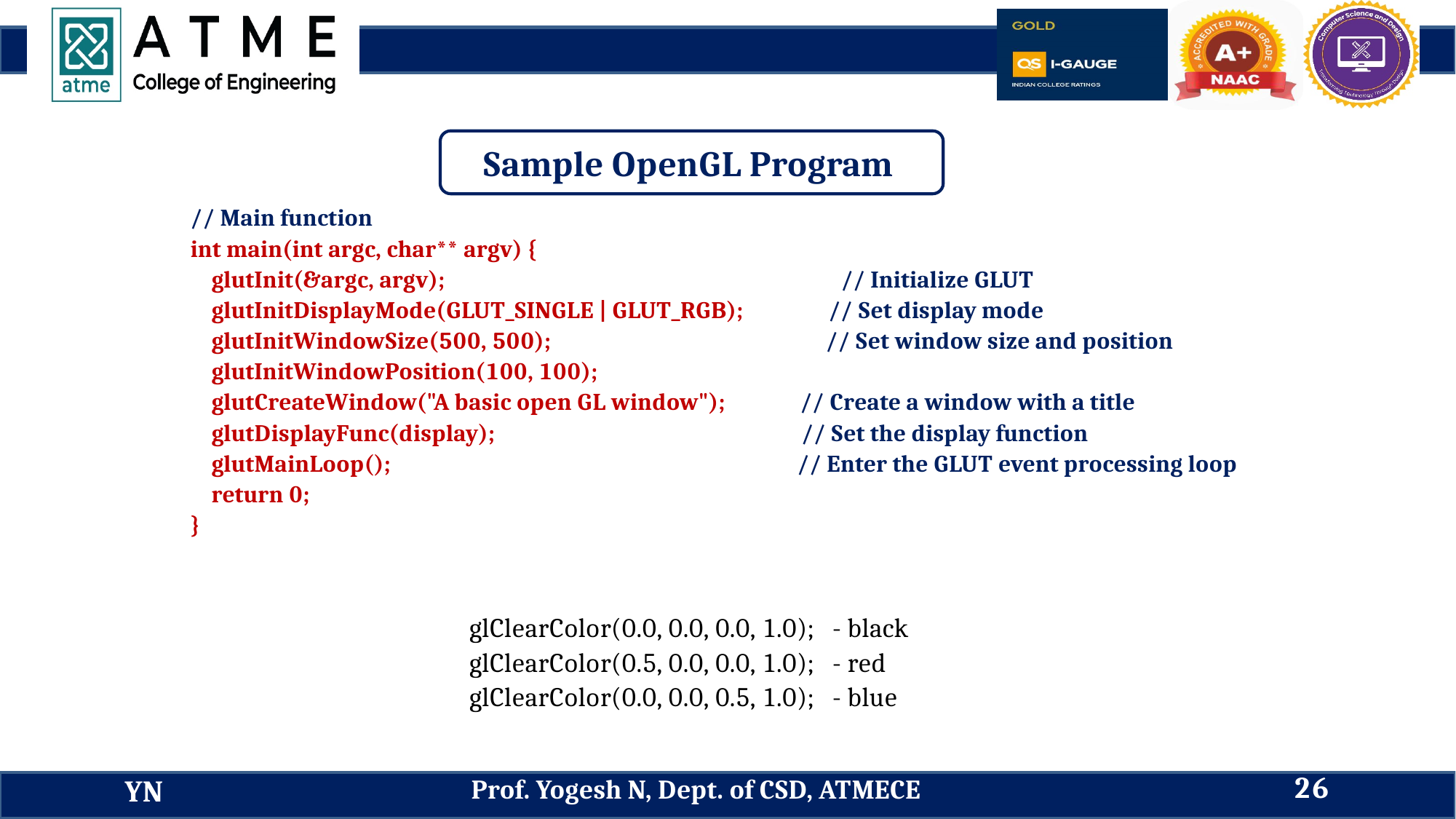

Sample OpenGL Program
// Main function
int main(int argc, char** argv) {
    glutInit(&argc, argv);                                                                           // Initialize GLUT
    glutInitDisplayMode(GLUT_SINGLE | GLUT_RGB);                // Set display mode
    glutInitWindowSize(500, 500);                                                    // Set window size and position
    glutInitWindowPosition(100, 100);
    glutCreateWindow("A basic open GL window");              // Create a window with a title
    glutDisplayFunc(display);                                                          // Set the display function
    glutMainLoop();                                                                             // Enter the GLUT event processing loop
    return 0;
}
glClearColor(0.0, 0.0, 0.0, 1.0);   - black
glClearColor(0.5, 0.0, 0.0, 1.0);   - red
glClearColor(0.0, 0.0, 0.5, 1.0);   - blue
26
Prof. Yogesh N, Dept. of CSD, ATMECE
YN